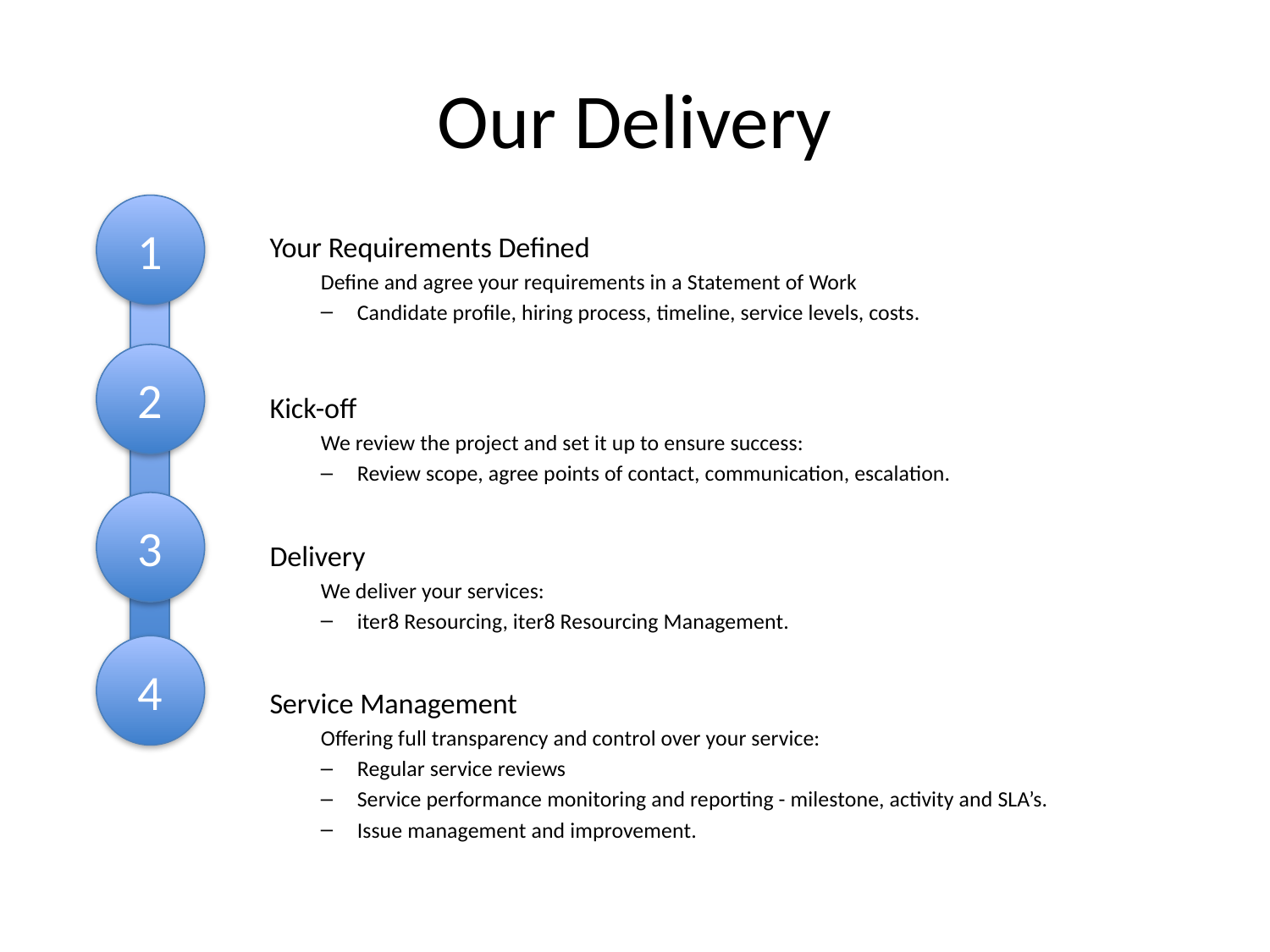

# Our Delivery
1
Your Requirements Defined
Define and agree your requirements in a Statement of Work
Candidate profile, hiring process, timeline, service levels, costs.

Kick-off
We review the project and set it up to ensure success:
Review scope, agree points of contact, communication, escalation.

Delivery
We deliver your services:
iter8 Resourcing, iter8 Resourcing Management.

Service Management
Offering full transparency and control over your service:
Regular service reviews
Service performance monitoring and reporting - milestone, activity and SLA’s.
Issue management and improvement.

2
3
4